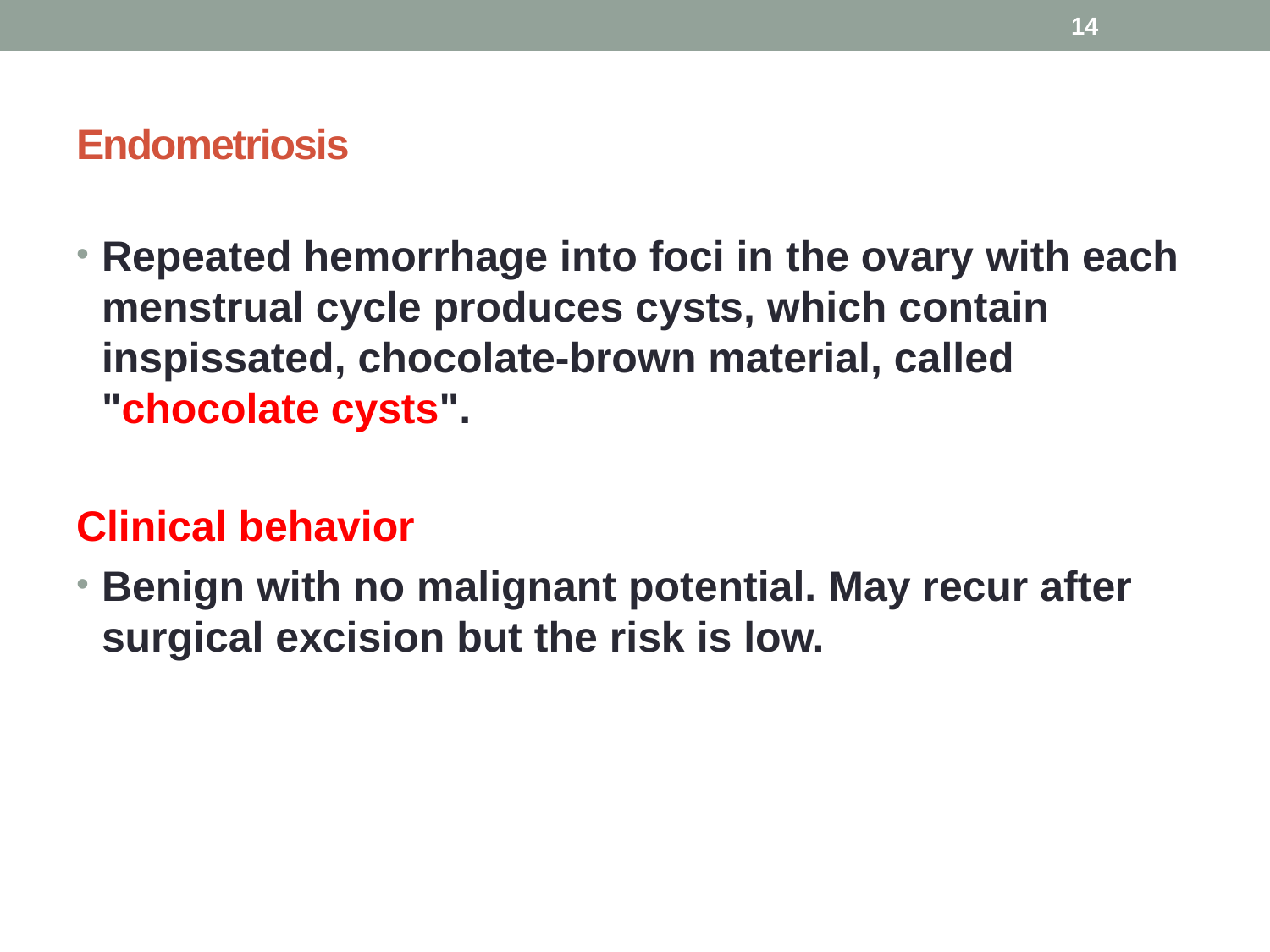

14
# Endometriosis
Repeated hemorrhage into foci in the ovary with each menstrual cycle produces cysts, which contain inspissated, chocolate-brown material, called "chocolate cysts".

Clinical behavior
Benign with no malignant potential. May recur after surgical excision but the risk is low.